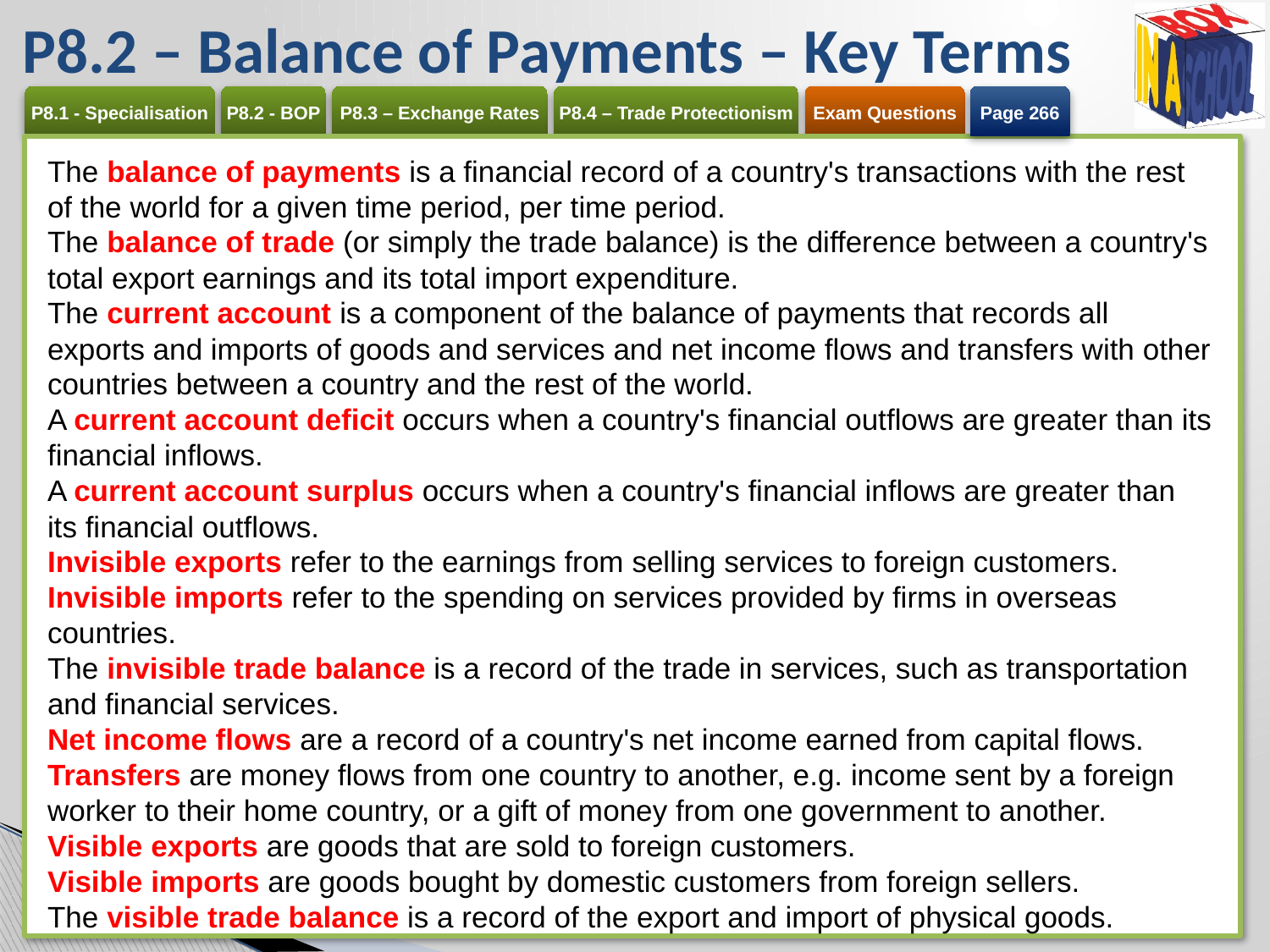

# P8.2 – Balance of Payments – Key Terms
Page 266
The balance of payments is a financial record of a country's transactions with the rest of the world for a given time period, per time period.
The balance of trade (or simply the trade balance) is the difference between a country's total export earnings and its total import expenditure.
The current account is a component of the balance of payments that records all exports and imports of goods and services and net income flows and transfers with other countries between a country and the rest of the world.
A current account deficit occurs when a country's financial outflows are greater than its financial inflows.
A current account surplus occurs when a country's financial inflows are greater than its financial outflows.
Invisible exports refer to the earnings from selling services to foreign customers.
Invisible imports refer to the spending on services provided by firms in overseas countries.
The invisible trade balance is a record of the trade in services, such as transportation and financial services.
Net income flows are a record of a country's net income earned from capital flows.
Transfers are money flows from one country to another, e.g. income sent by a foreign worker to their home country, or a gift of money from one government to another.
Visible exports are goods that are sold to foreign customers.
Visible imports are goods bought by domestic customers from foreign sellers.
The visible trade balance is a record of the export and import of physical goods.